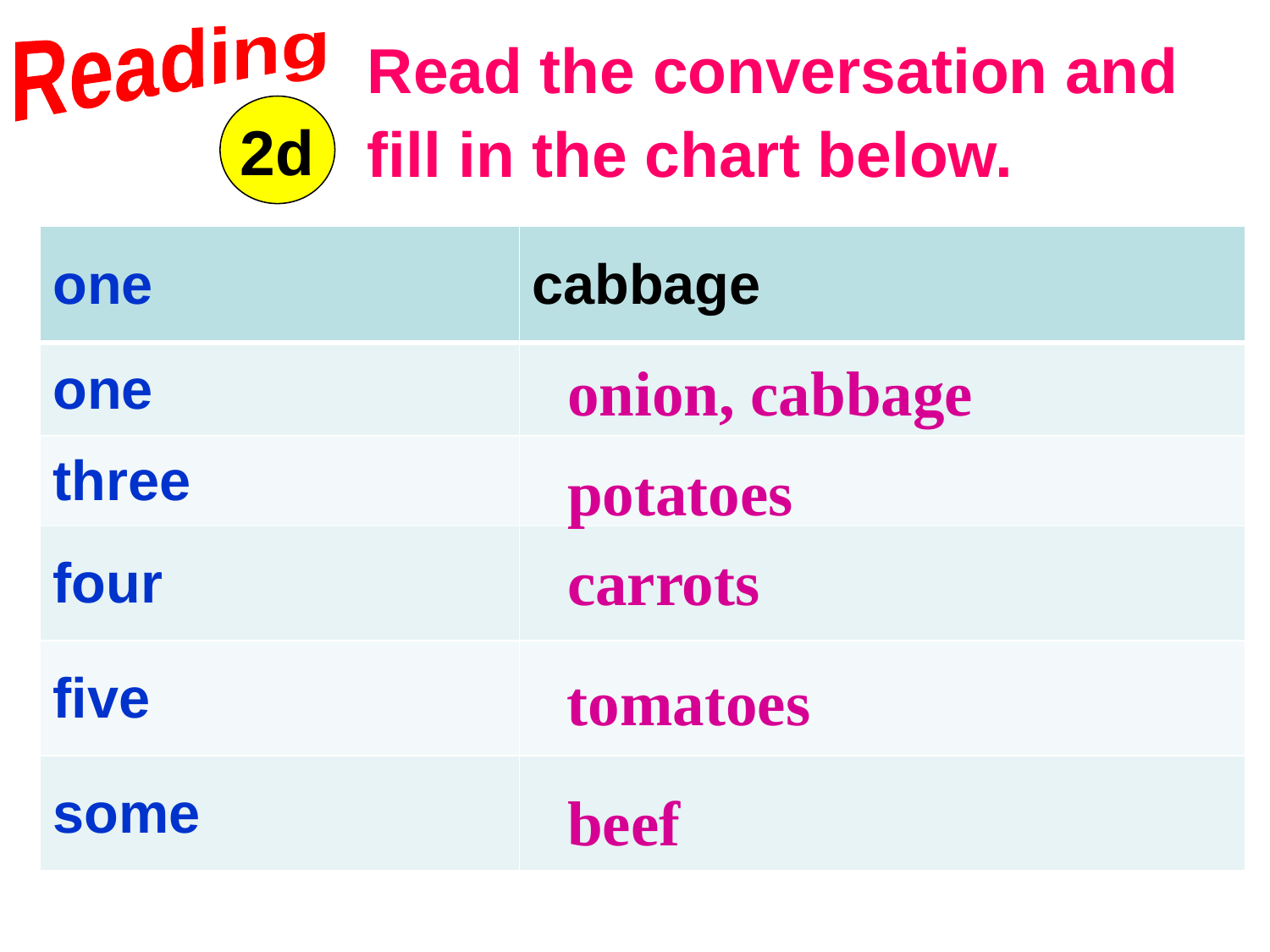

Read the conversation and fill in the chart below.
Reading
2d
| one | cabbage |
| --- | --- |
| one |  |
| three |  |
| four |  |
| five |  |
| some |  |
onion, cabbage
potatoes
carrots
tomatoes
beef